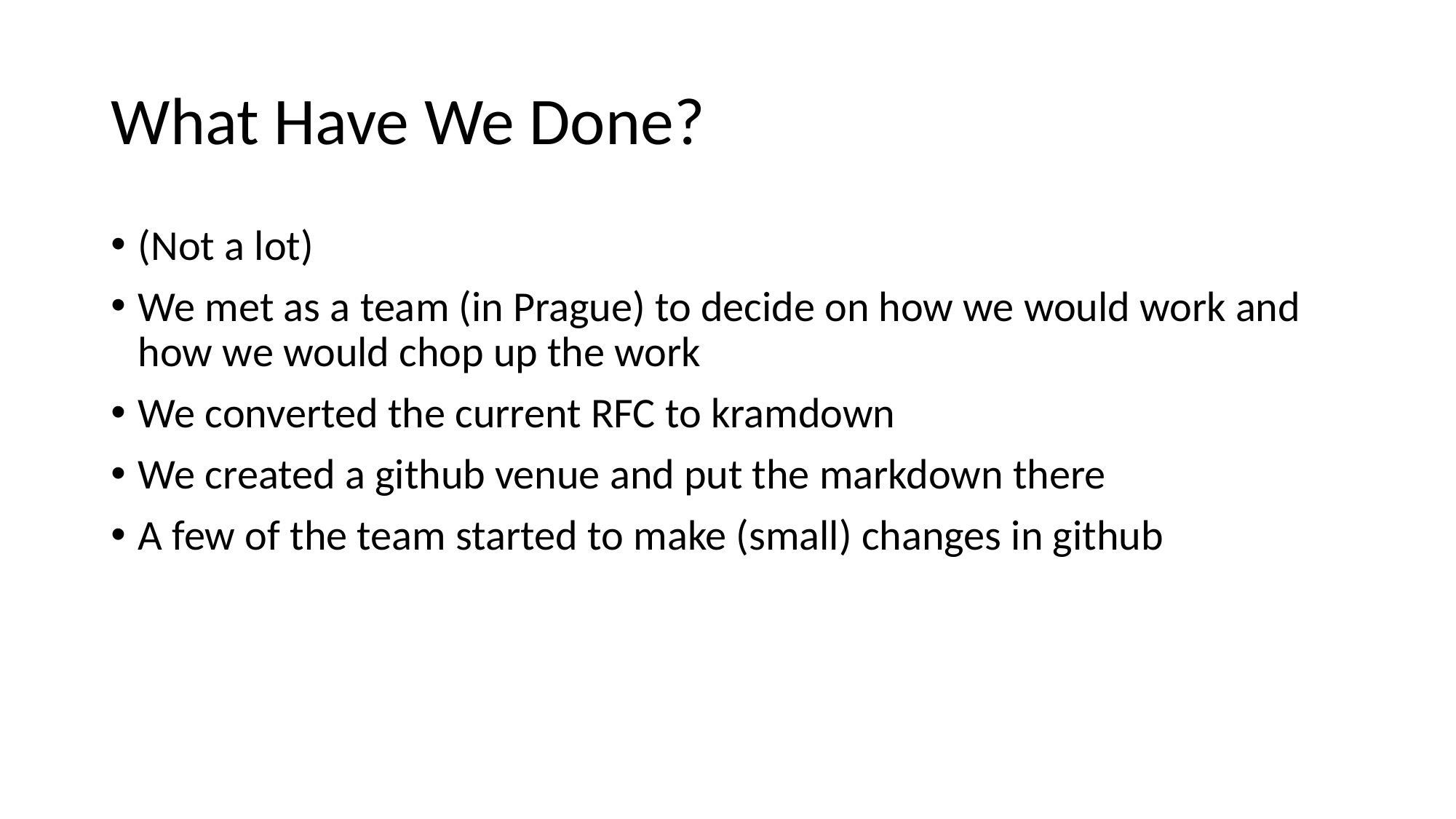

# What Have We Done?
(Not a lot)
We met as a team (in Prague) to decide on how we would work and how we would chop up the work
We converted the current RFC to kramdown
We created a github venue and put the markdown there
A few of the team started to make (small) changes in github